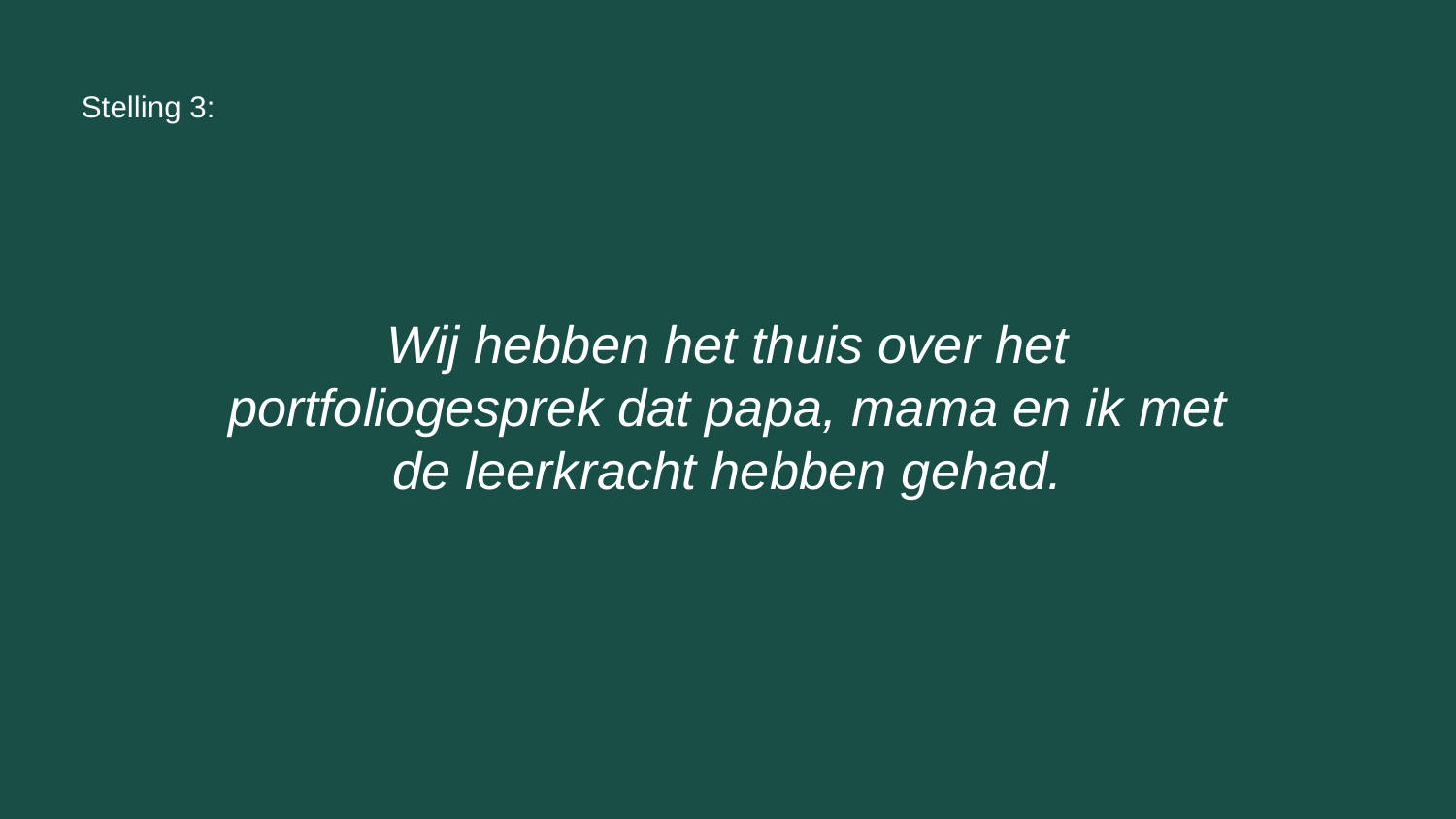

Stelling 3:
Wij hebben het thuis over het portfoliogesprek dat papa, mama en ik met de leerkracht hebben gehad.